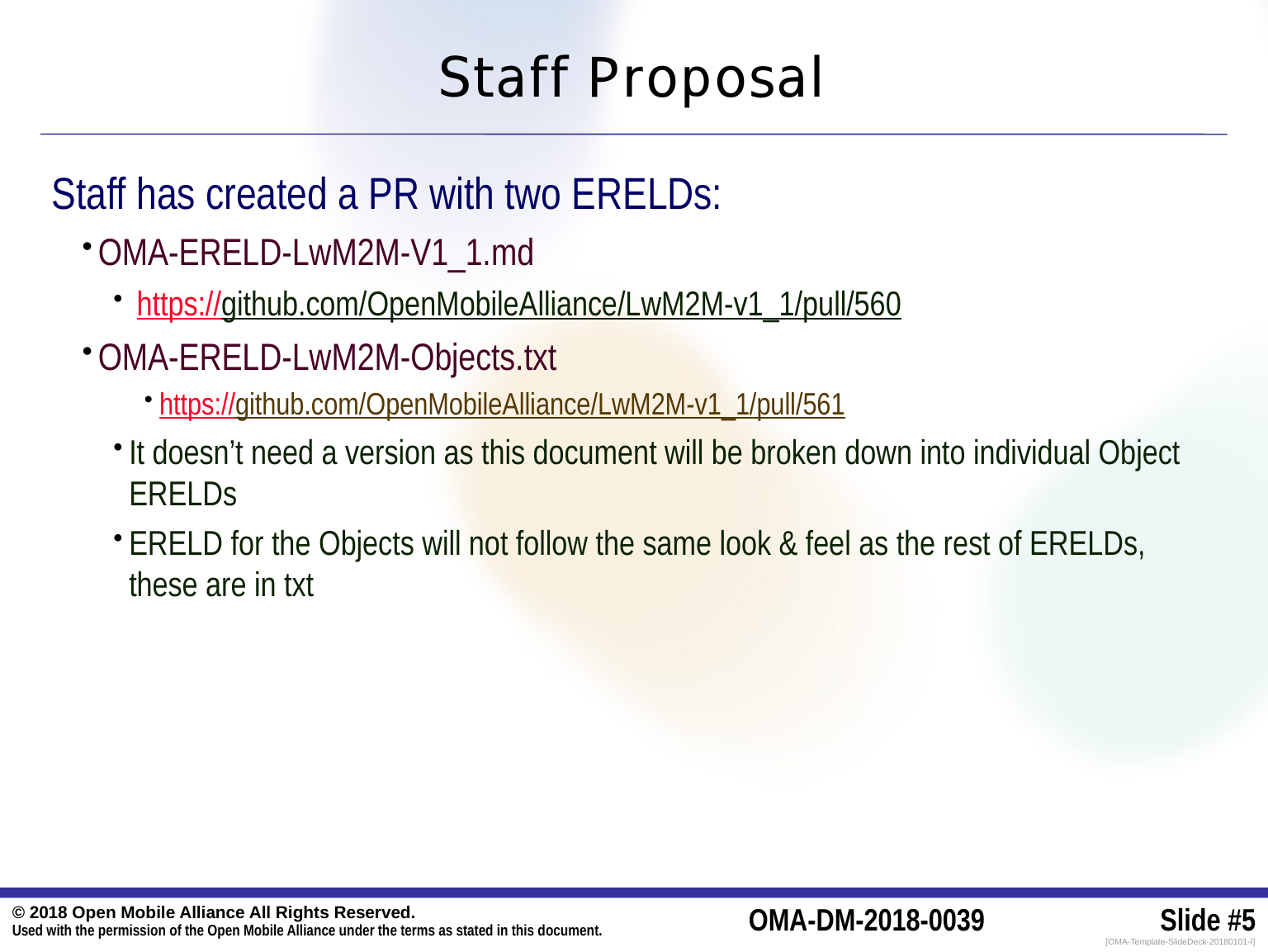

# Staff Proposal
Staff has created a PR with two ERELDs:
OMA-ERELD-LwM2M-V1_1.md
 https://github.com/OpenMobileAlliance/LwM2M-v1_1/pull/560
OMA-ERELD-LwM2M-Objects.txt
https://github.com/OpenMobileAlliance/LwM2M-v1_1/pull/561
It doesn’t need a version as this document will be broken down into individual Object ERELDs
ERELD for the Objects will not follow the same look & feel as the rest of ERELDs, these are in txt